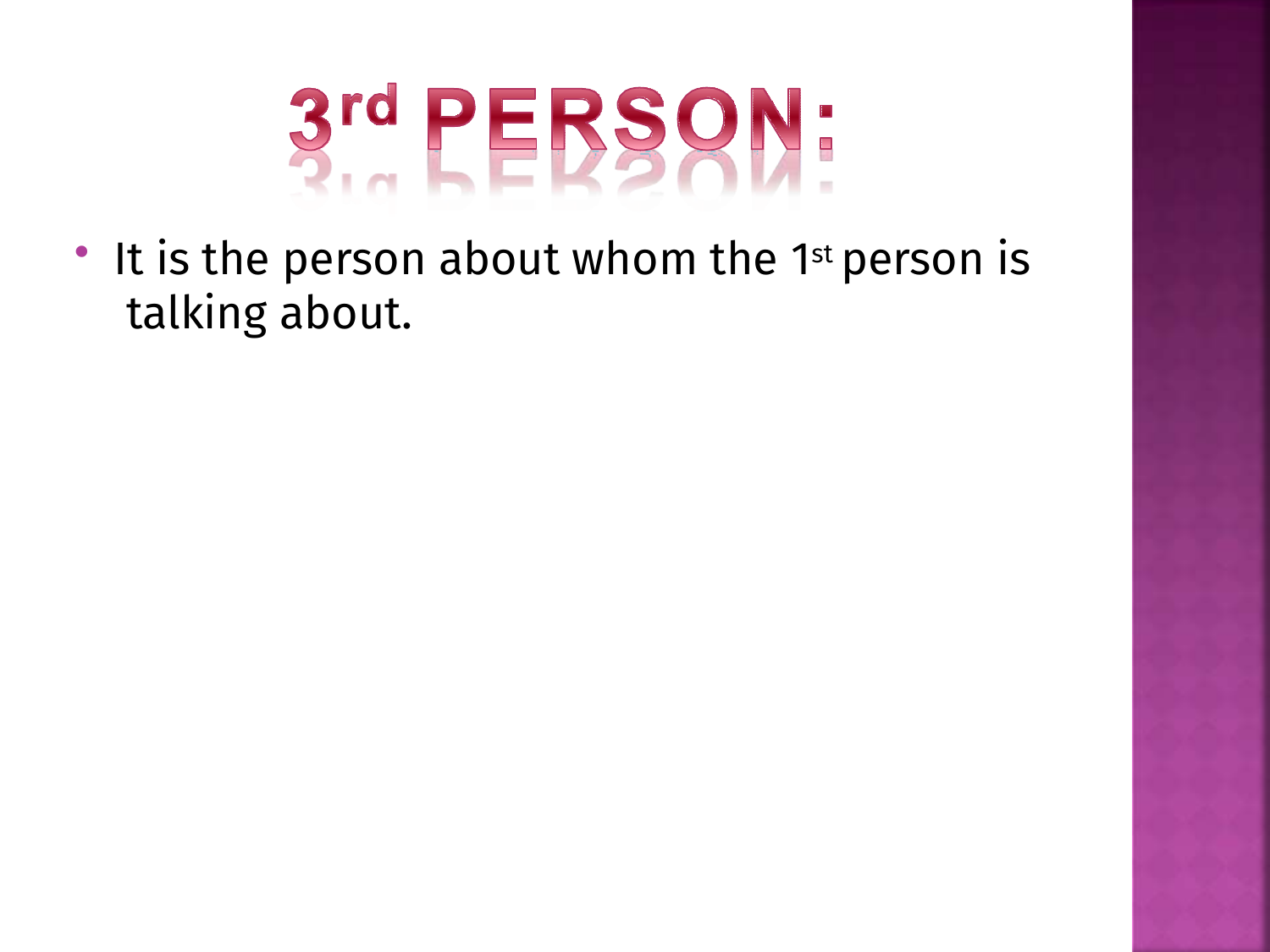

It is the person about whom the 1st person is  talking about.